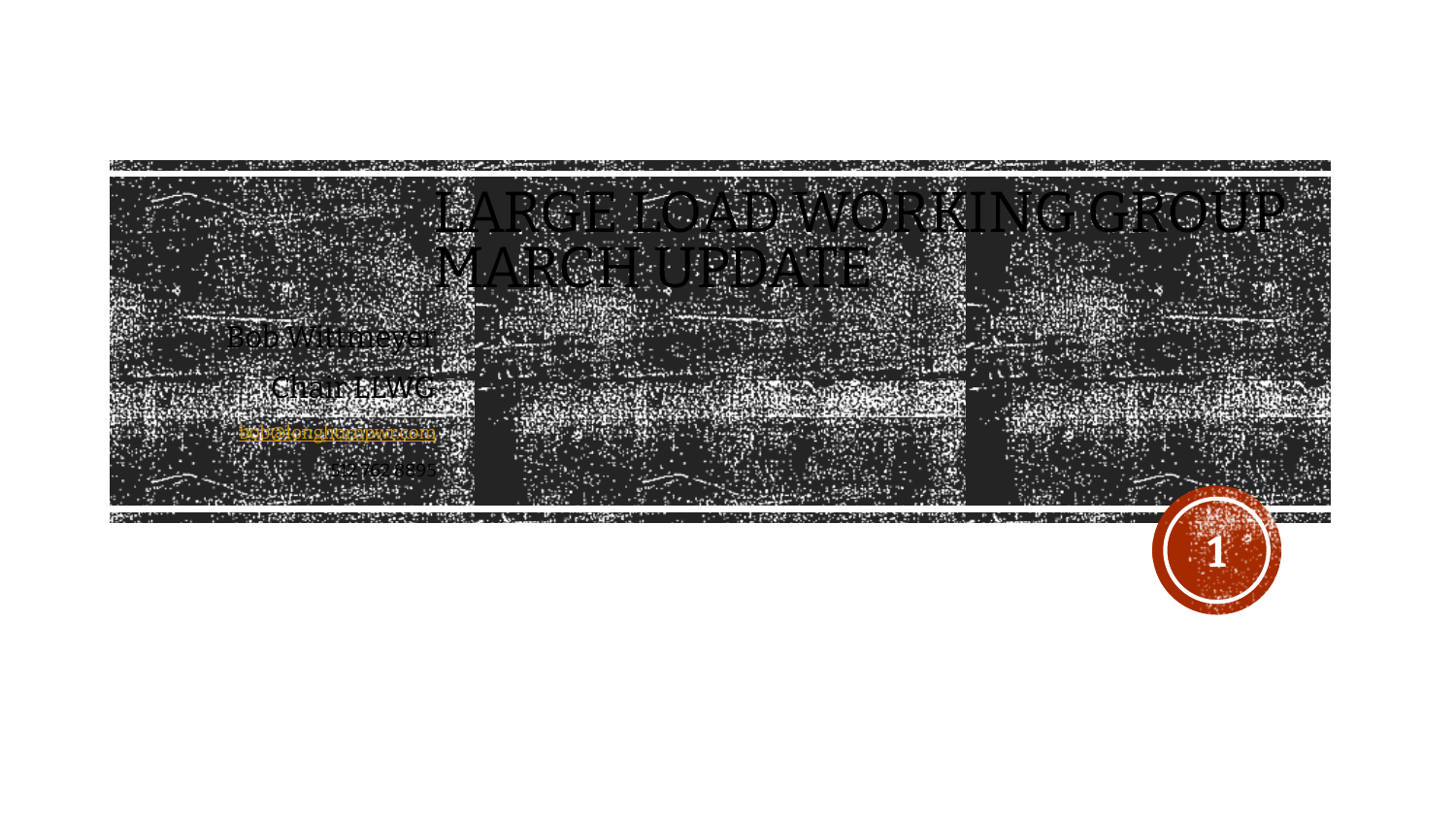

# Large Load Working Group March Update
Bob Wittmeyer
Chair LLWG
bob@longhornpwr.com
512 762 8895
1